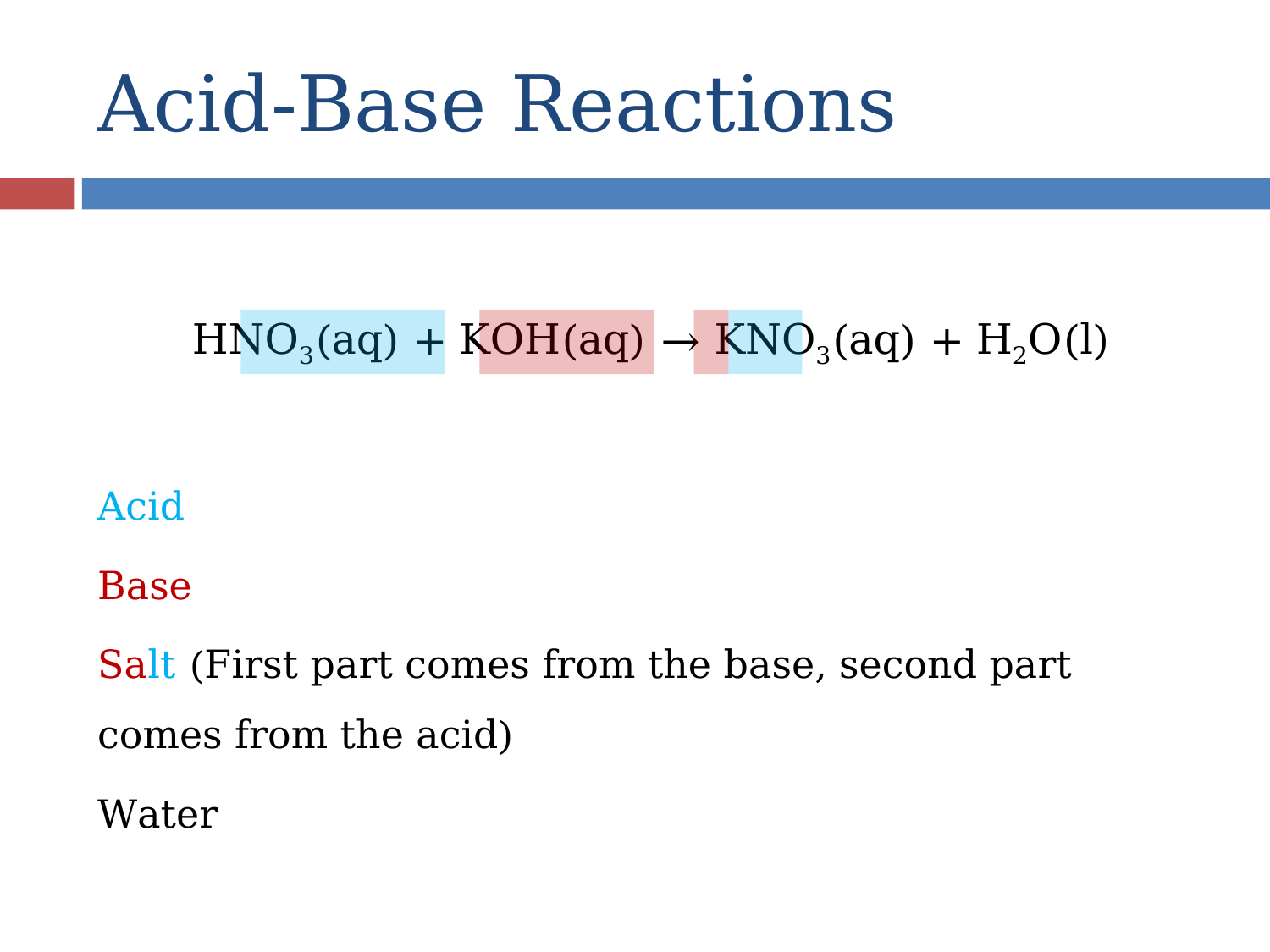

# Acid-Base Reactions

HNO3(aq) + KOH(aq) → KNO3(aq) + H2O(l)

Acid
Base
Salt (First part comes from the base, second part comes from the acid)
Water